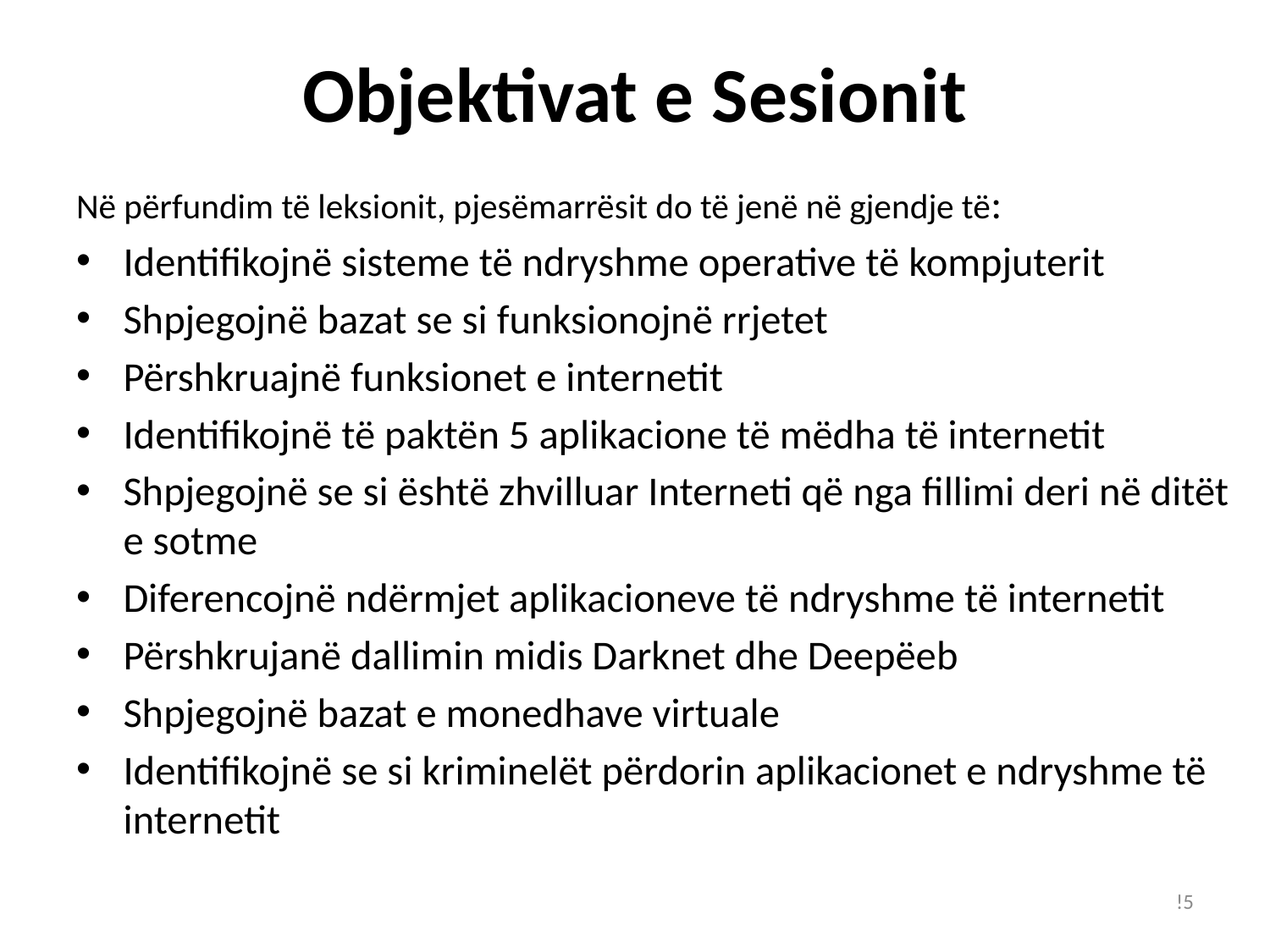

# Objektivat e Sesionit
Në përfundim të leksionit, pjesëmarrësit do të jenë në gjendje të:
Identifikojnë sisteme të ndryshme operative të kompjuterit
Shpjegojnë bazat se si funksionojnë rrjetet
Përshkruajnë funksionet e internetit
Identifikojnë të paktën 5 aplikacione të mëdha të internetit
Shpjegojnë se si është zhvilluar Interneti që nga fillimi deri në ditët e sotme
Diferencojnë ndërmjet aplikacioneve të ndryshme të internetit
Përshkrujanë dallimin midis Darknet dhe Deepëeb
Shpjegojnë bazat e monedhave virtuale
Identifikojnë se si kriminelët përdorin aplikacionet e ndryshme të internetit

!5